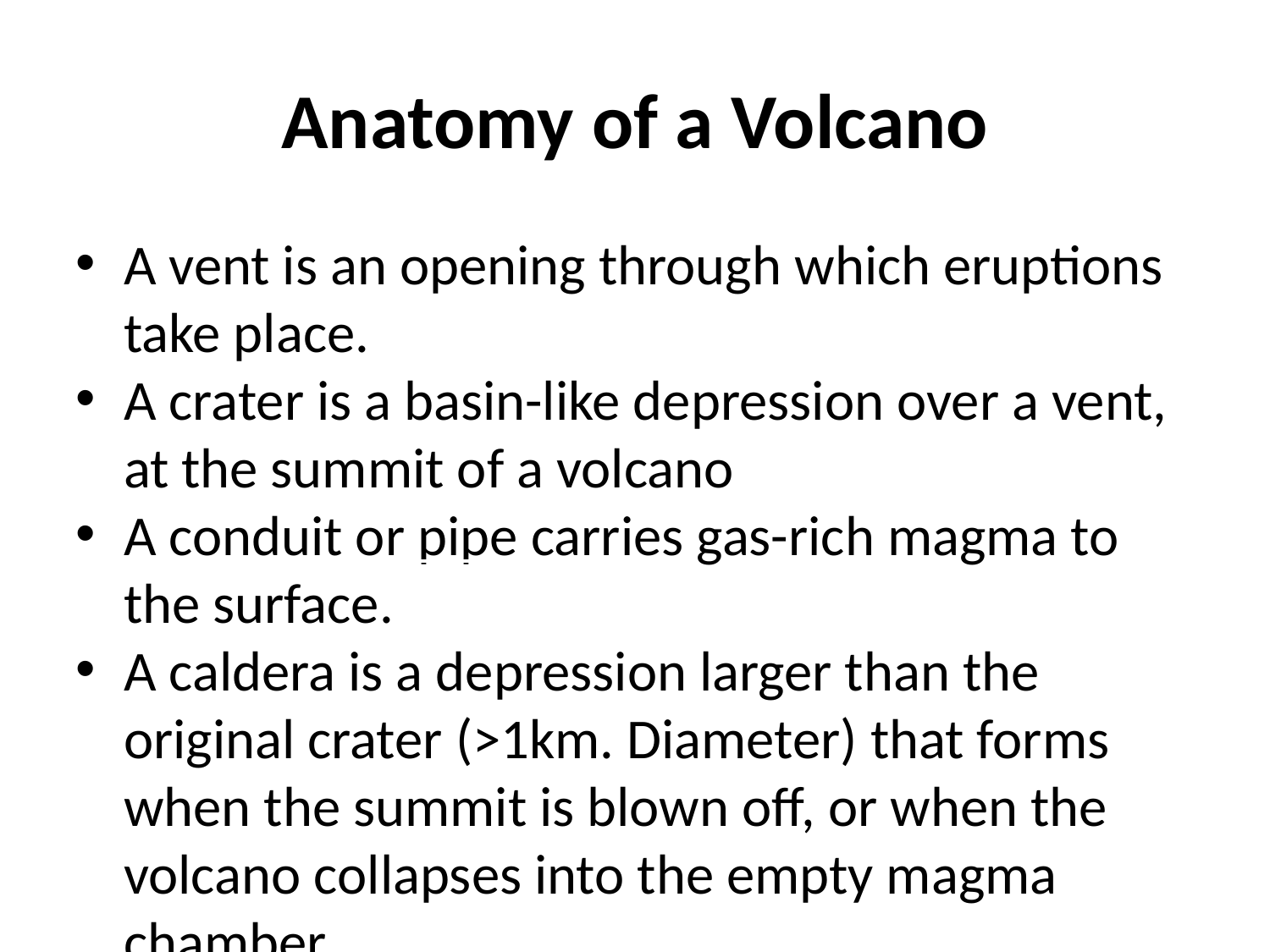

Anatomy of a Volcano
A vent is an opening through which eruptions take place.
A crater is a basin-like depression over a vent, at the summit of a volcano
A conduit or pipe carries gas-rich magma to the surface.
A caldera is a depression larger than the original crater (>1km. Diameter) that forms when the summit is blown off, or when the volcano collapses into the empty magma chamber.
Example: Crater Lake atop Mt. St. Helens.